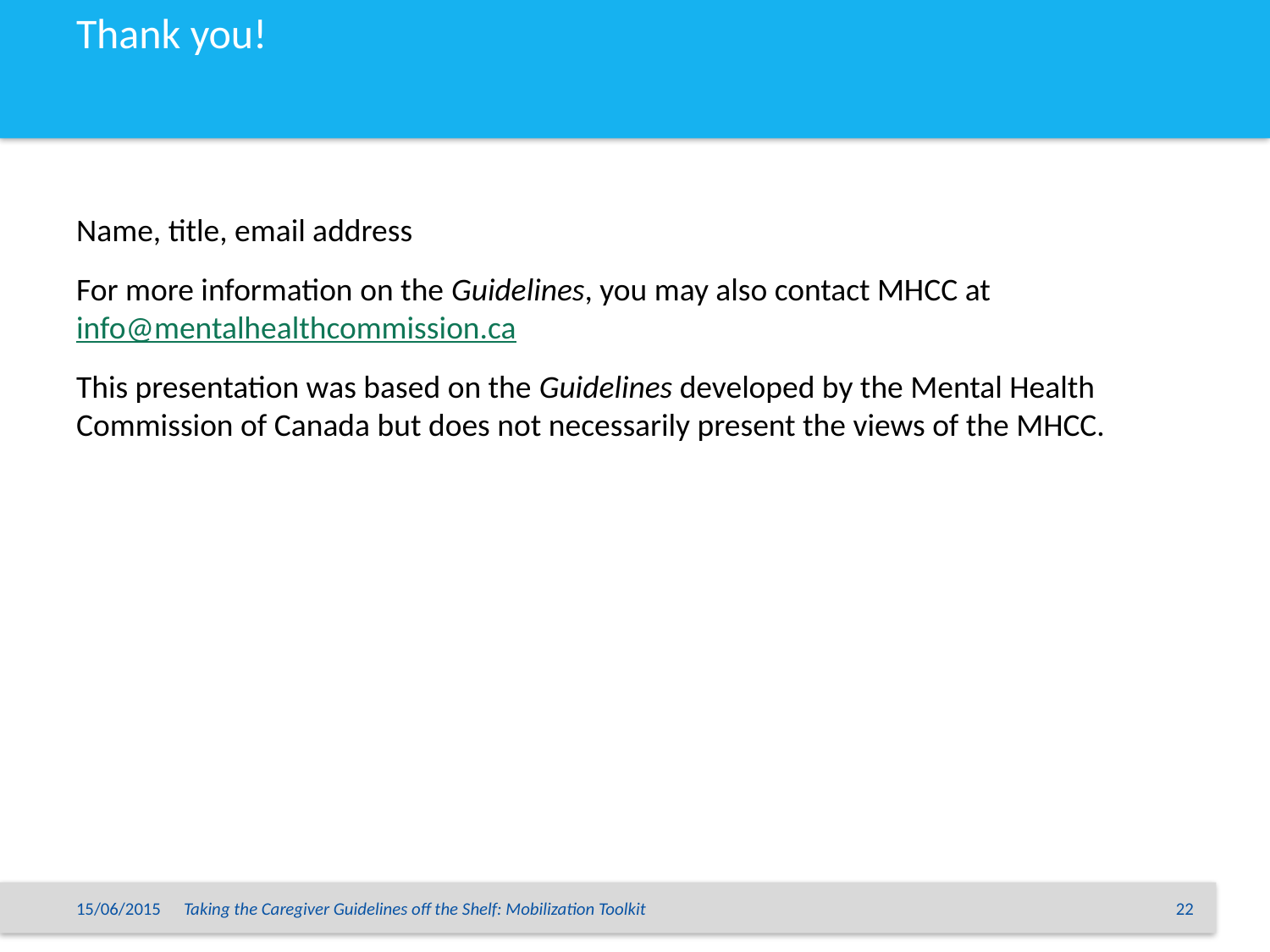

# Thank you!
Name, title, email address
For more information on the Guidelines, you may also contact MHCC at info@mentalhealthcommission.ca
This presentation was based on the Guidelines developed by the Mental Health Commission of Canada but does not necessarily present the views of the MHCC.
15/06/2015
Taking the Caregiver Guidelines off the Shelf: Mobilization Toolkit
22